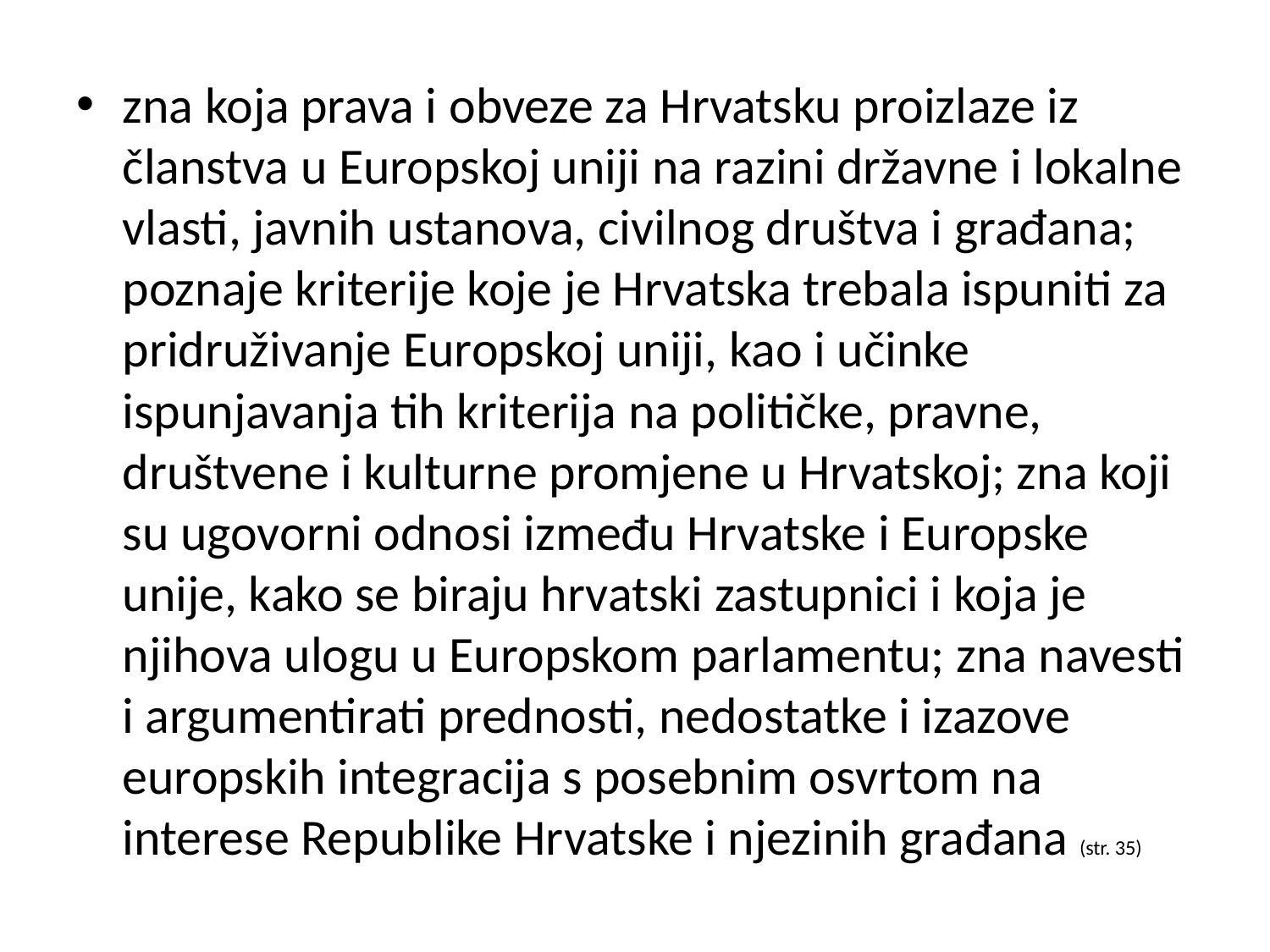

zna koja prava i obveze za Hrvatsku proizlaze iz članstva u Europskoj uniji na razini državne i lokalne vlasti, javnih ustanova, civilnog društva i građana; poznaje kriterije koje je Hrvatska trebala ispuniti za pridruživanje Europskoj uniji, kao i učinke ispunjavanja tih kriterija na političke, pravne, društvene i kulturne promjene u Hrvatskoj; zna koji su ugovorni odnosi između Hrvatske i Europske unije, kako se biraju hrvatski zastupnici i koja je njihova ulogu u Europskom parlamentu; zna navesti i argumentirati prednosti, nedostatke i izazove europskih integracija s posebnim osvrtom na interese Republike Hrvatske i njezinih građana (str. 35)